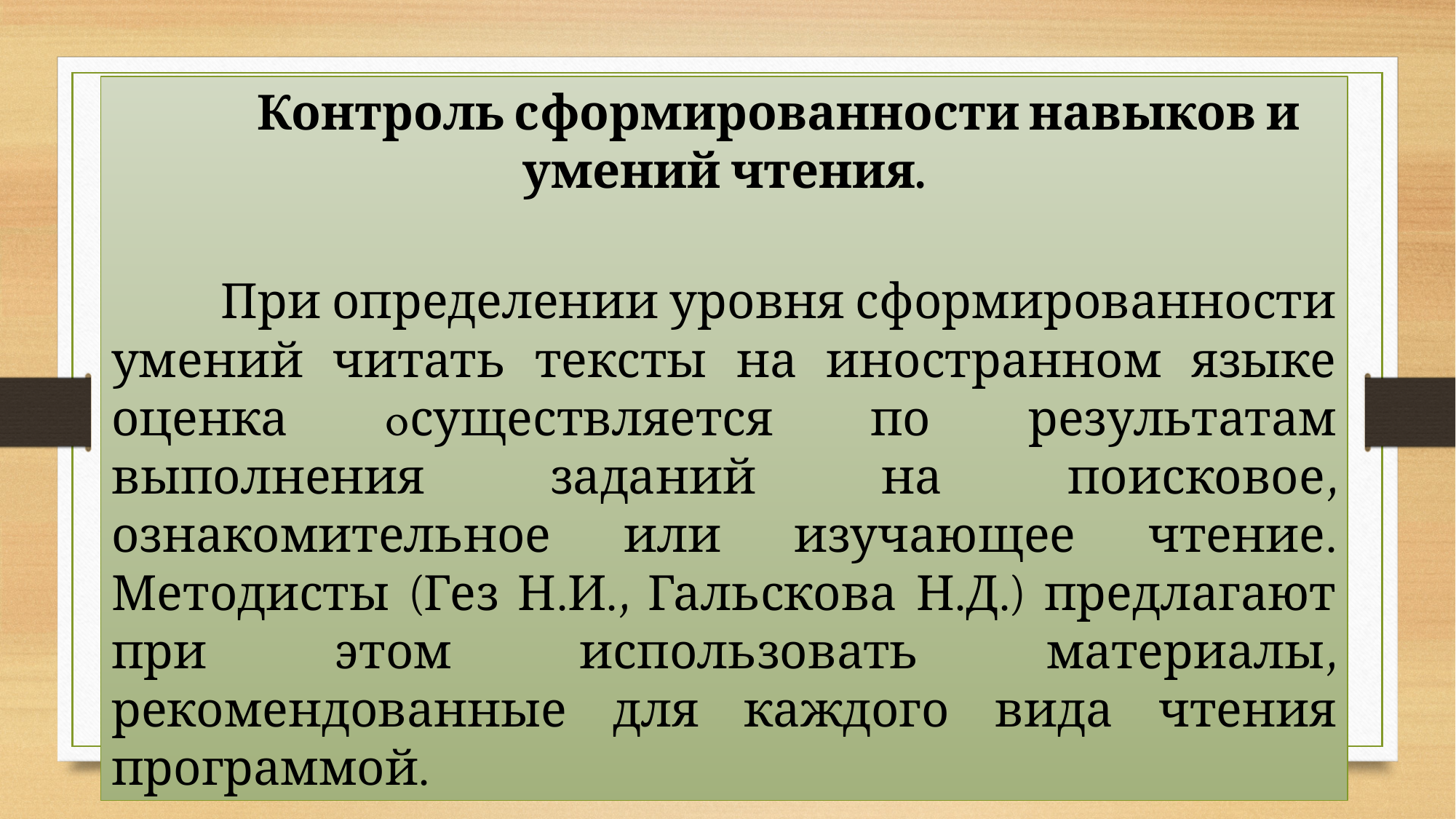

Контроль сформированности навыков и умений чтения.

	При определении уровня сформированности умений читать тексты на иностранном языке оценка oсуществляется по результатам выполнения заданий на поисковое, ознакомительное или изучающее чтение. Методисты (Гез Н.И., Гальскова Н.Д.) предлагают при этом использовать материалы, рекомендованные для каждого вида чтения программой.